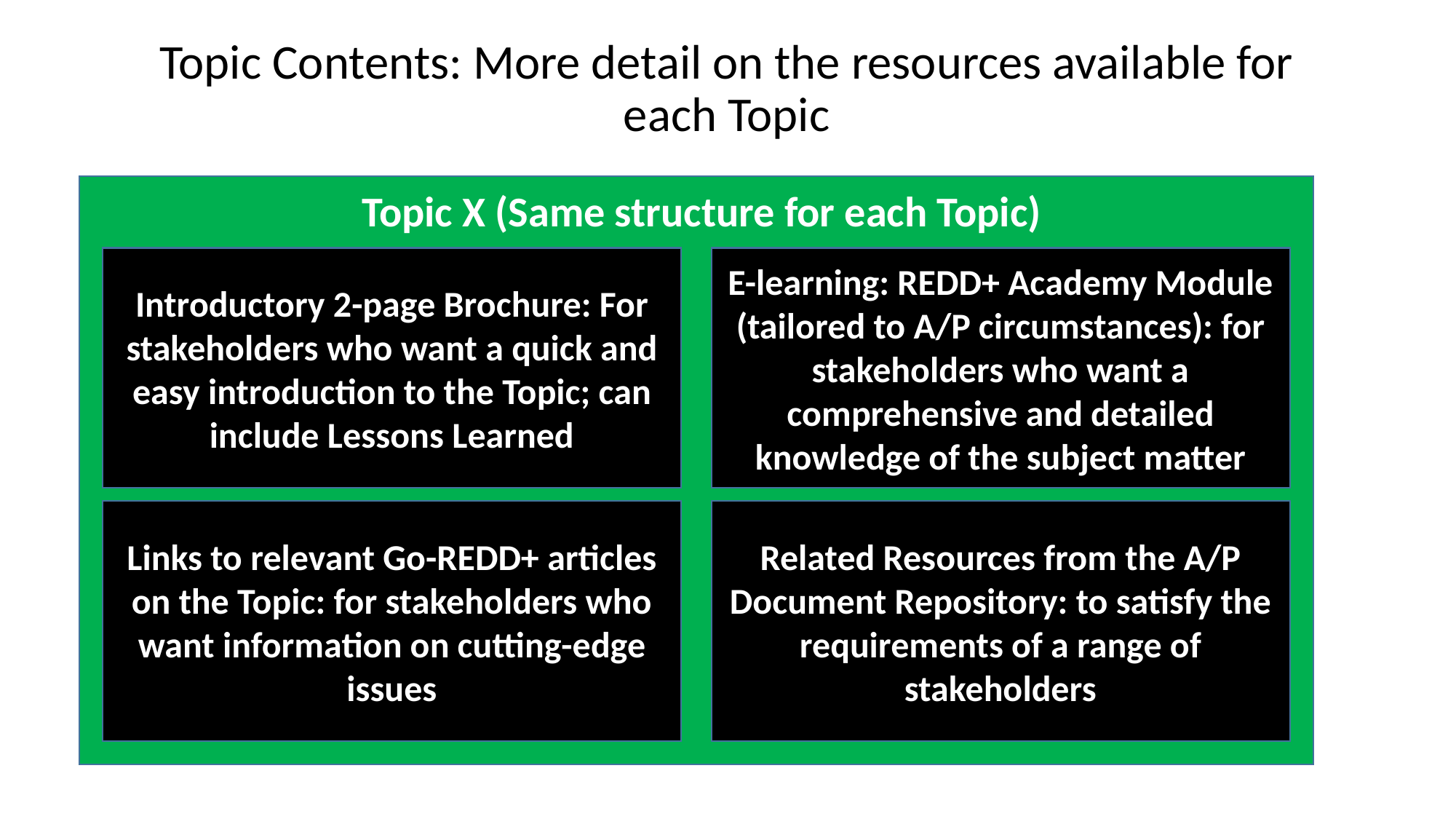

# Topic Contents: More detail on the resources available for each Topic

Topic X (Same structure for each Topic)
Introductory 2-page Brochure: For stakeholders who want a quick and easy introduction to the Topic; can include Lessons Learned
E-learning: REDD+ Academy Module (tailored to A/P circumstances): for stakeholders who want a comprehensive and detailed knowledge of the subject matter
Related Resources from the A/P Document Repository: to satisfy the requirements of a range of stakeholders
Links to relevant Go-REDD+ articles on the Topic: for stakeholders who want information on cutting-edge issues